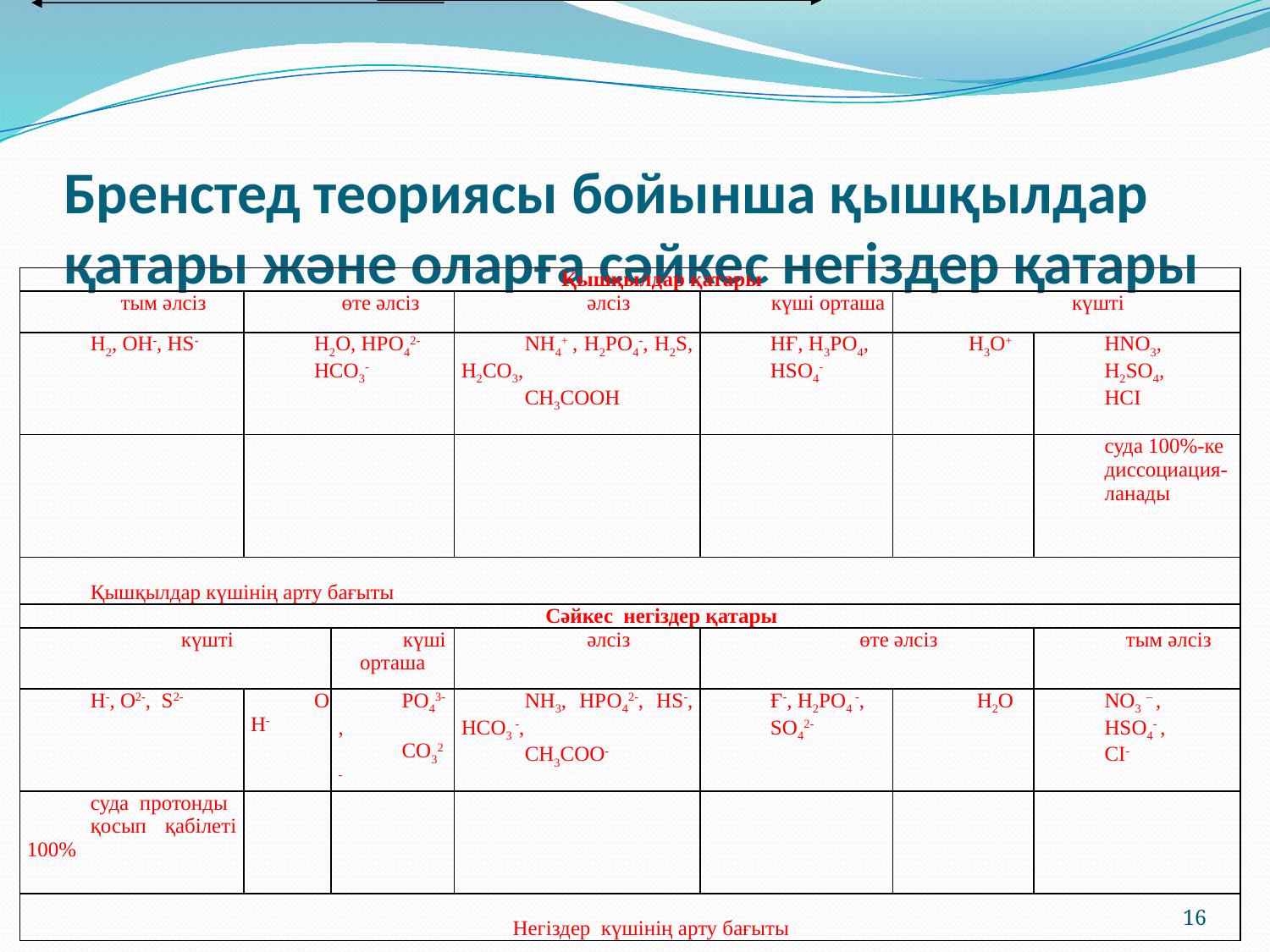

# Бренстед теориясы бойынша қышқылдар қатары және оларға сәйкес негіздер қатары
| Қышқылдар қатары |  |  |  |  |  |  |
| --- | --- | --- | --- | --- | --- | --- |
| тым әлсіз | өте әлсіз |  | әлсіз | күші орташа | күшті |  |
| Н2, ОН-, НS- | Н2О, НРО42- НСО3- |  | NН4+ , Н2РО4-, Н2S, Н2СО3, СН3СООН | НҒ, Н3РО4, НSО4- | Н3О+ | НNО3, Н2SО4, НСІ |
|  |  |  |  |  |  | суда 100%-ке диссоциация- ланады |
| Қышқылдар күшінің арту бағыты |  |  |  |  |  |  |
| Сәйкес негіздер қатары |  |  |  |  |  |  |
| күшті |  | күші орташа | әлсіз | өте әлсіз |  | тым әлсіз |
| Н-, О2-, S2- | ОН- | РО43-, СО32- | NН3, НРО42-, НS-, НСО3 -, СН3СОО- | Ғ-, Н2РО4 -, SО42- | Н2О | NО3 – , НSО4- , СІ- |
| суда протонды қосып қабілеті 100% |  |  |  |  |  |  |
| Негіздер күшінің арту бағыты |  |  |  |  |  |  |
16